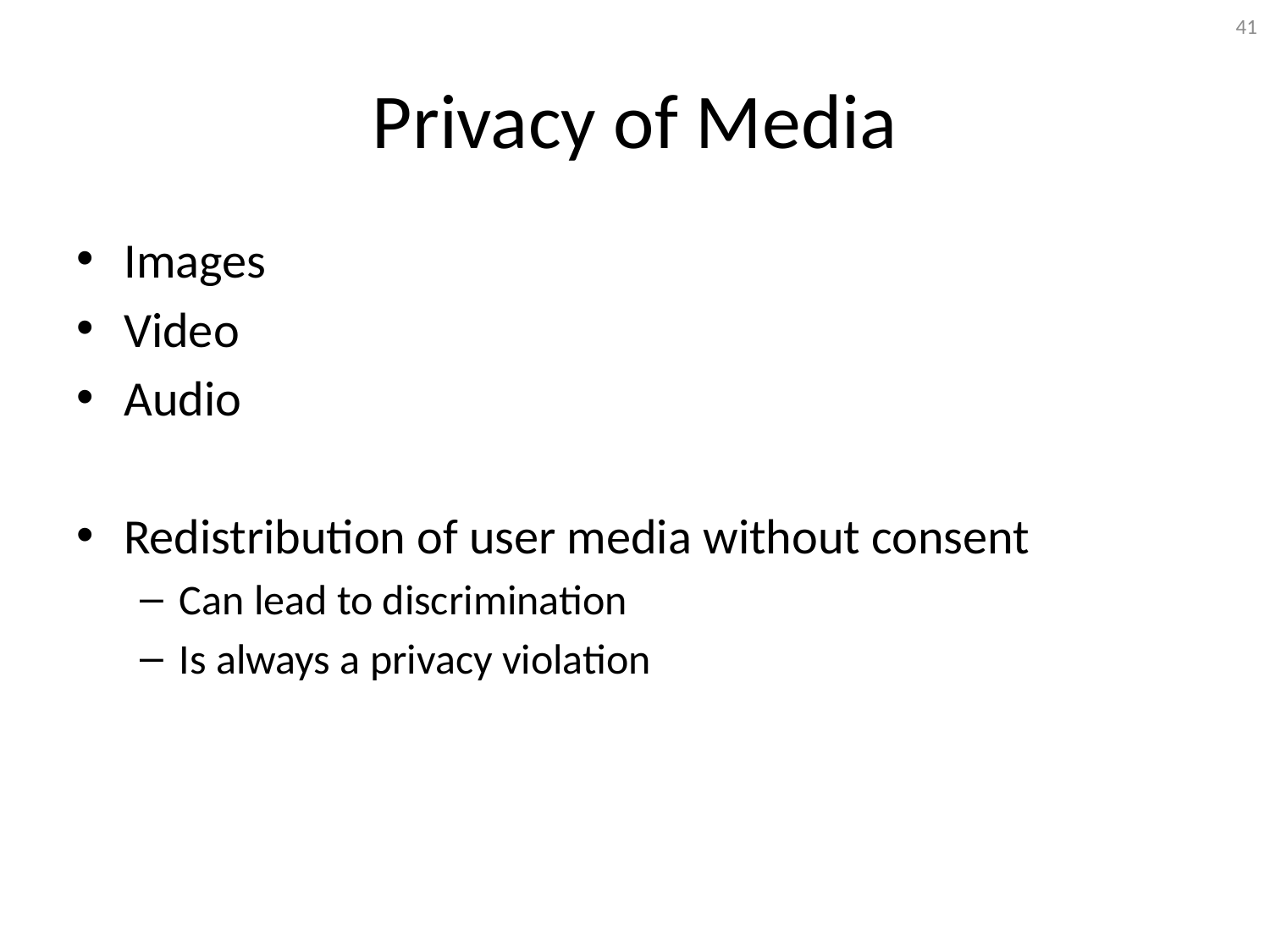

41
# Privacy of Media
Images
Video
Audio

Redistribution of user media without consent
Can lead to discrimination
Is always a privacy violation